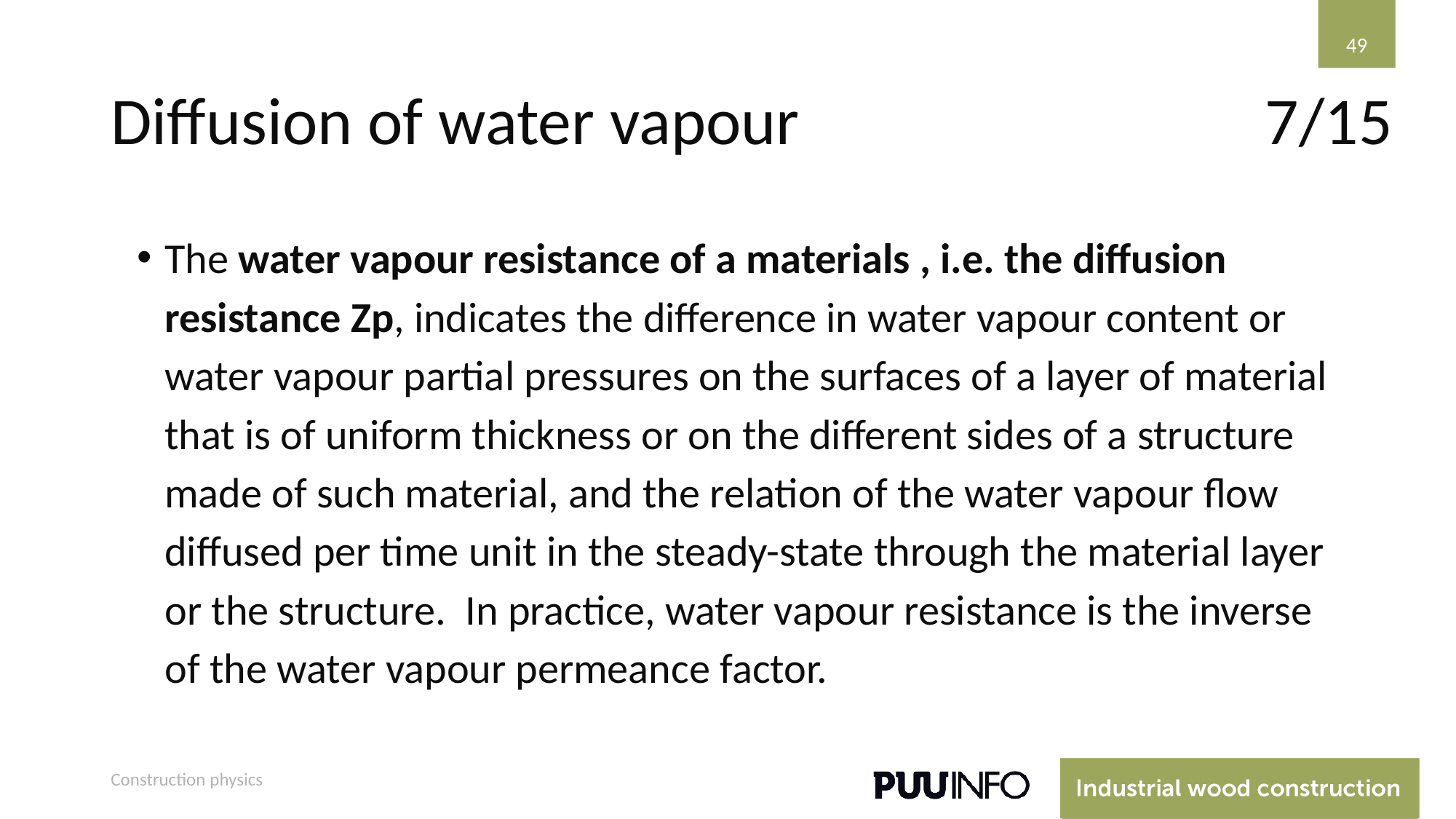

49
# Diffusion of water vapour
7/15
The water vapour resistance of a materials , i.e. the diffusion resistance Zp, indicates the difference in water vapour content or water vapour partial pressures on the surfaces of a layer of material that is of uniform thickness or on the different sides of a structure made of such material, and the relation of the water vapour flow diffused per time unit in the steady-state through the material layer or the structure.  In practice, water vapour resistance is the inverse of the water vapour permeance factor.

Construction physics